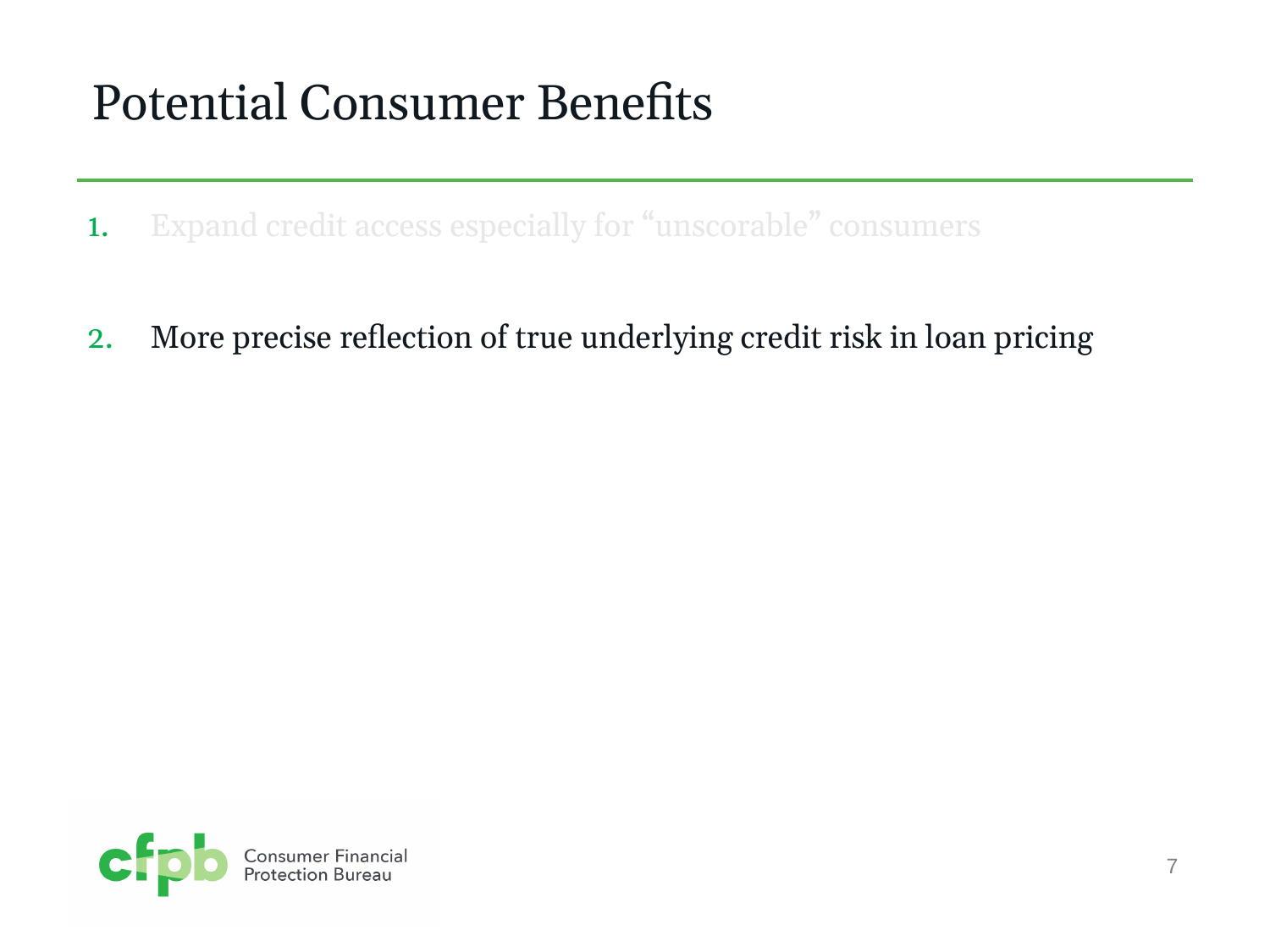

# Potential Consumer Benefits
Expand credit access especially for “unscorable” consumers

More precise reflection of true underlying credit risk in loan pricing

7